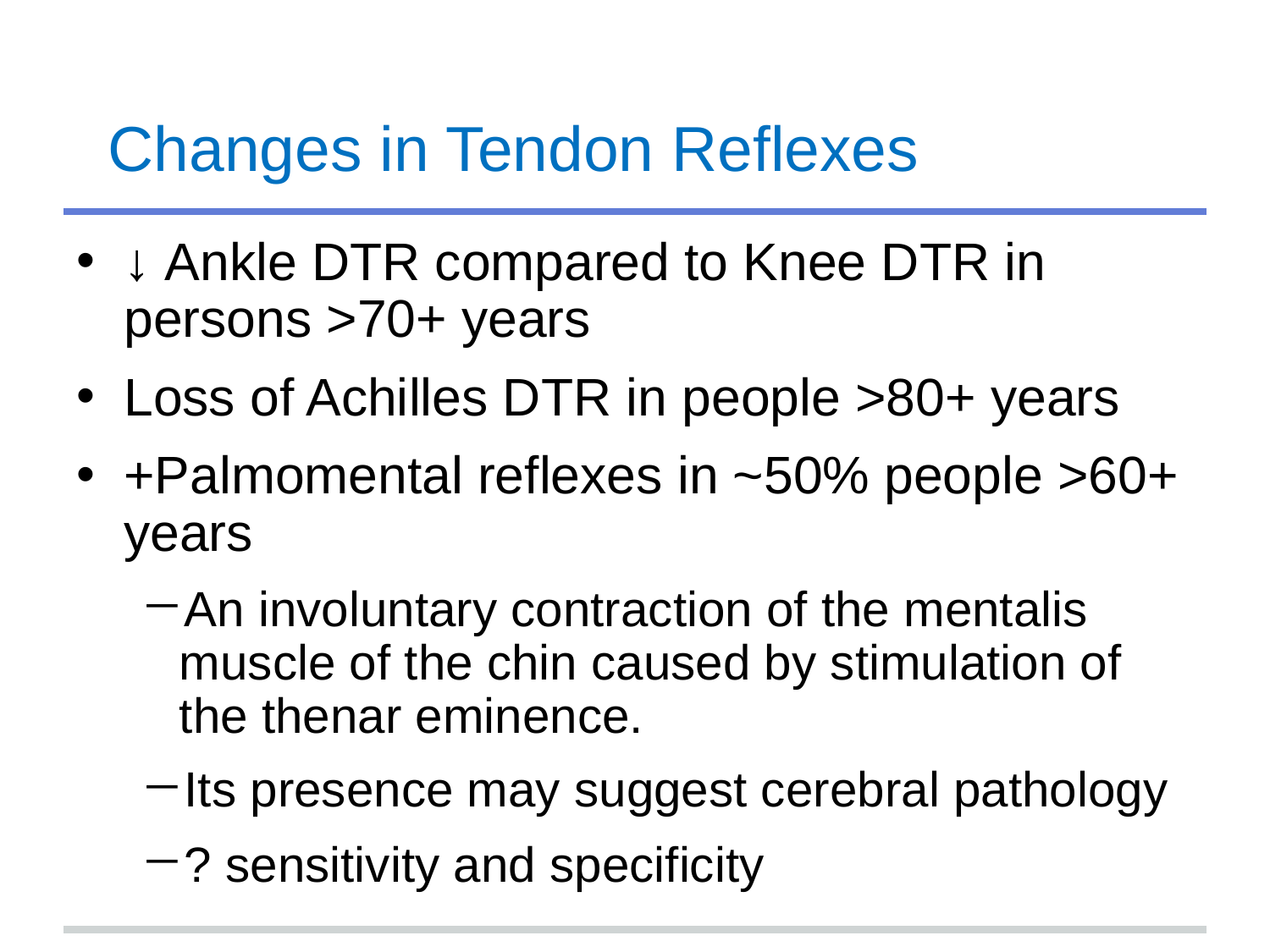

# Changes in Tendon Reflexes
↓ Ankle DTR compared to Knee DTR in persons >70+ years
Loss of Achilles DTR in people >80+ years
+Palmomental reflexes in ~50% people >60+ years
An involuntary contraction of the mentalis muscle of the chin caused by stimulation of the thenar eminence.
Its presence may suggest cerebral pathology
? sensitivity and specificity